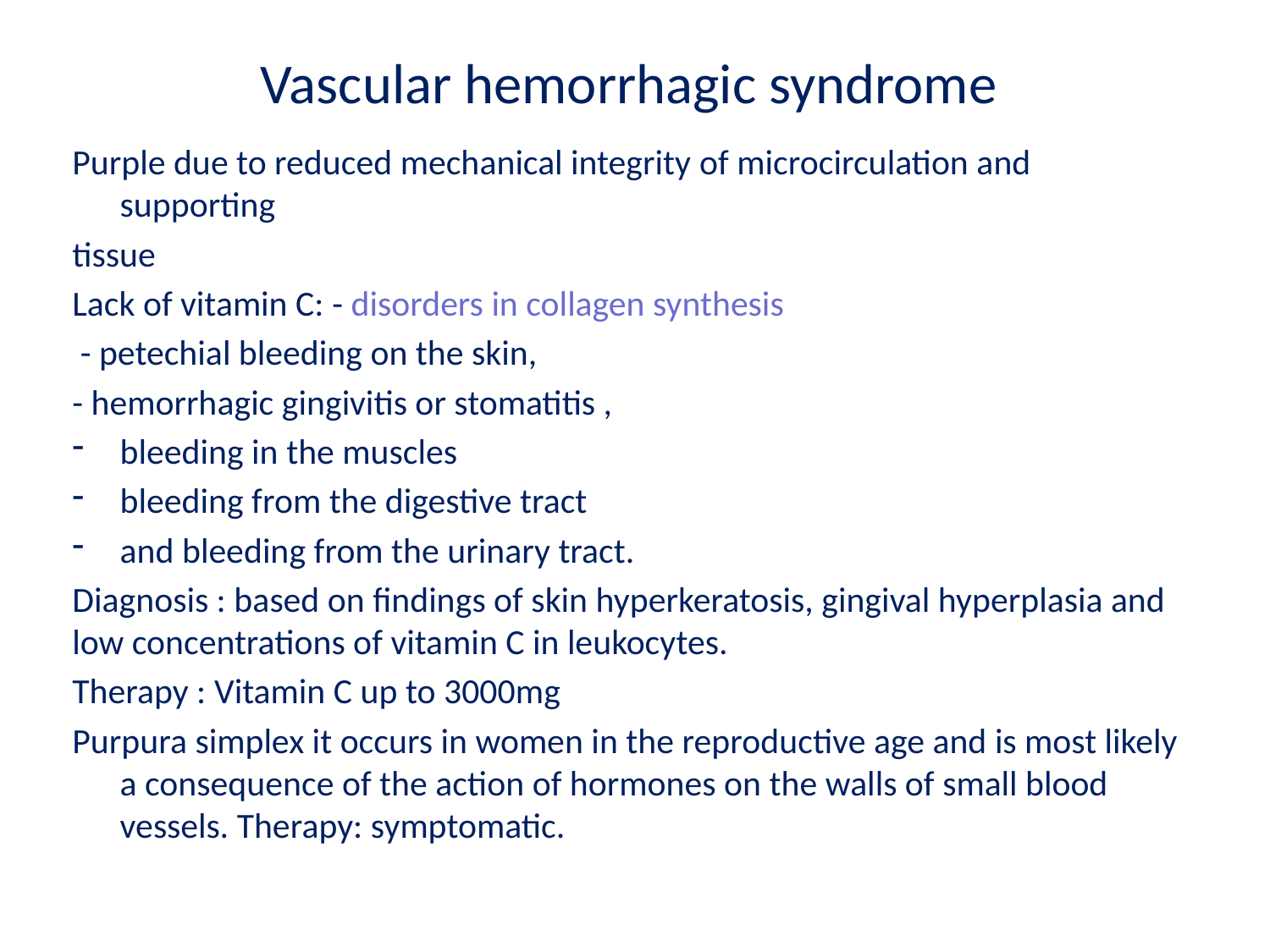

# Vascular hemorrhagic syndrome
Purple due to reduced mechanical integrity of microcirculation and supporting
tissue
Lack of vitamin C: - disorders in collagen synthesis
 - petechial bleeding on the skin,
- hemorrhagic gingivitis or stomatitis ,
bleeding in the muscles
bleeding from the digestive tract
and bleeding from the urinary tract.
Diagnosis : based on findings of skin hyperkeratosis, gingival hyperplasia and low concentrations of vitamin C in leukocytes.
Therapy : Vitamin C up to 3000mg
Purpura simplex it occurs in women in the reproductive age and is most likely a consequence of the action of hormones on the walls of small blood vessels. Therapy: symptomatic.